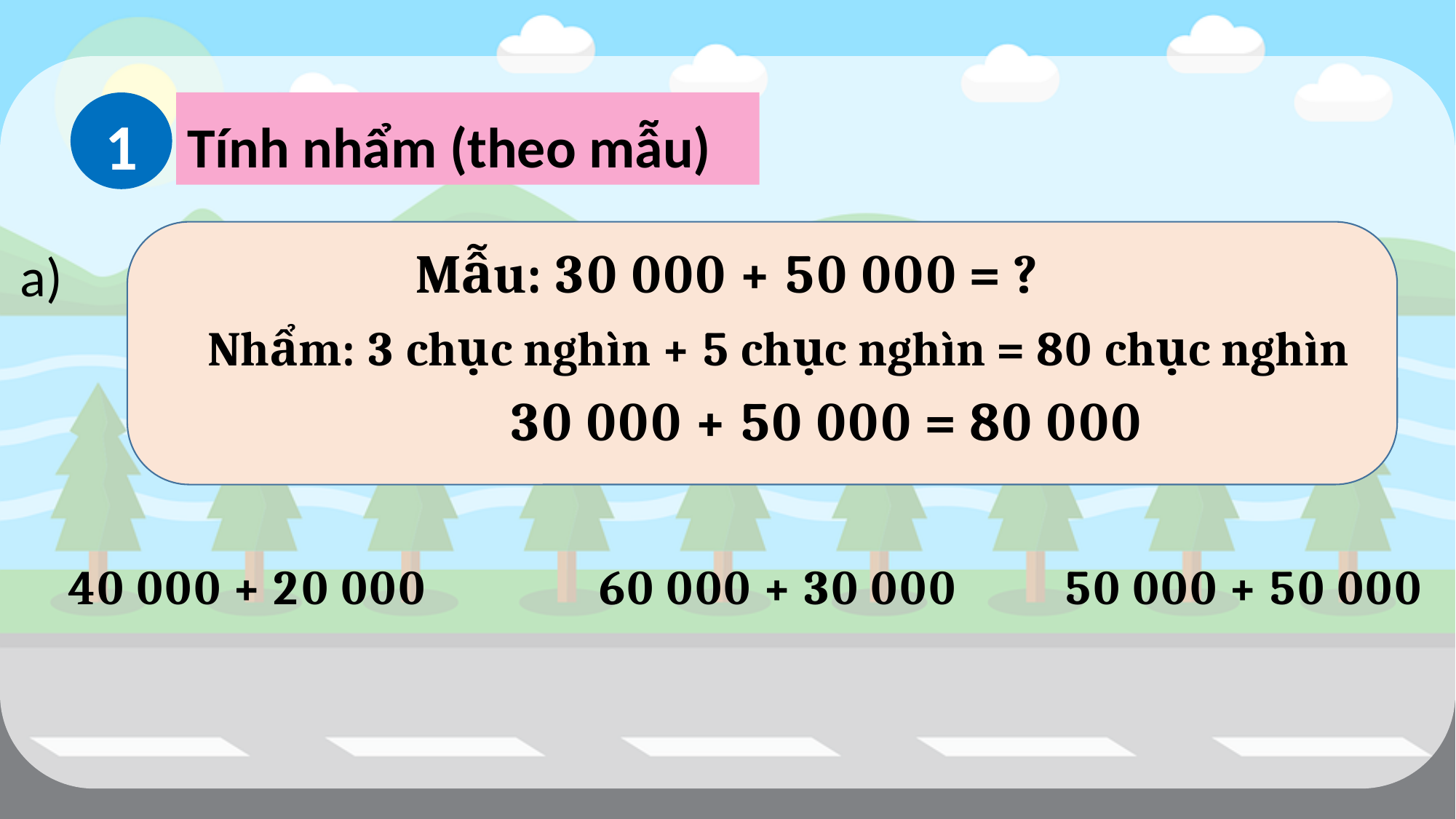

1

Tính nhẩm (theo mẫu)

Mẫu: 30 000 + 50 000 = ?
a)
Nhẩm: 3 chục nghìn + 5 chục nghìn = 80 chục nghìn
30 000 + 50 000 = 80 000
40 000 + 20 000                60 000 + 30 000          50 000 + 50 000